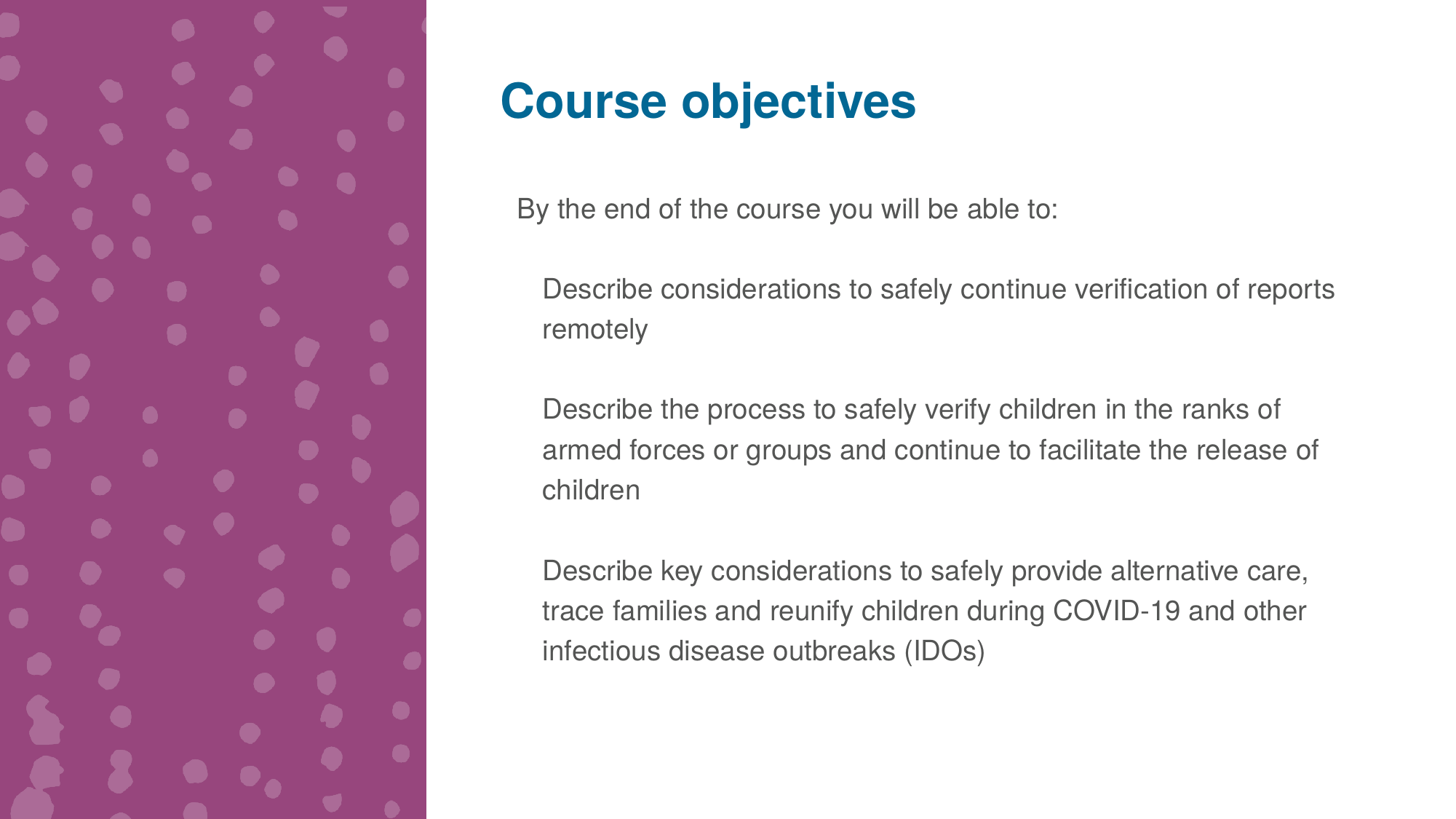

Course objectives
By the end of the course you will be able to:

Describe considerations to safely continue verification of reports remotely
Describe the process to safely verify children in the ranks of armed forces or groups and continue to facilitate the release of children
Describe key considerations to safely provide alternative care, trace families and reunify children during COVID-19 and other infectious disease outbreaks (IDOs)